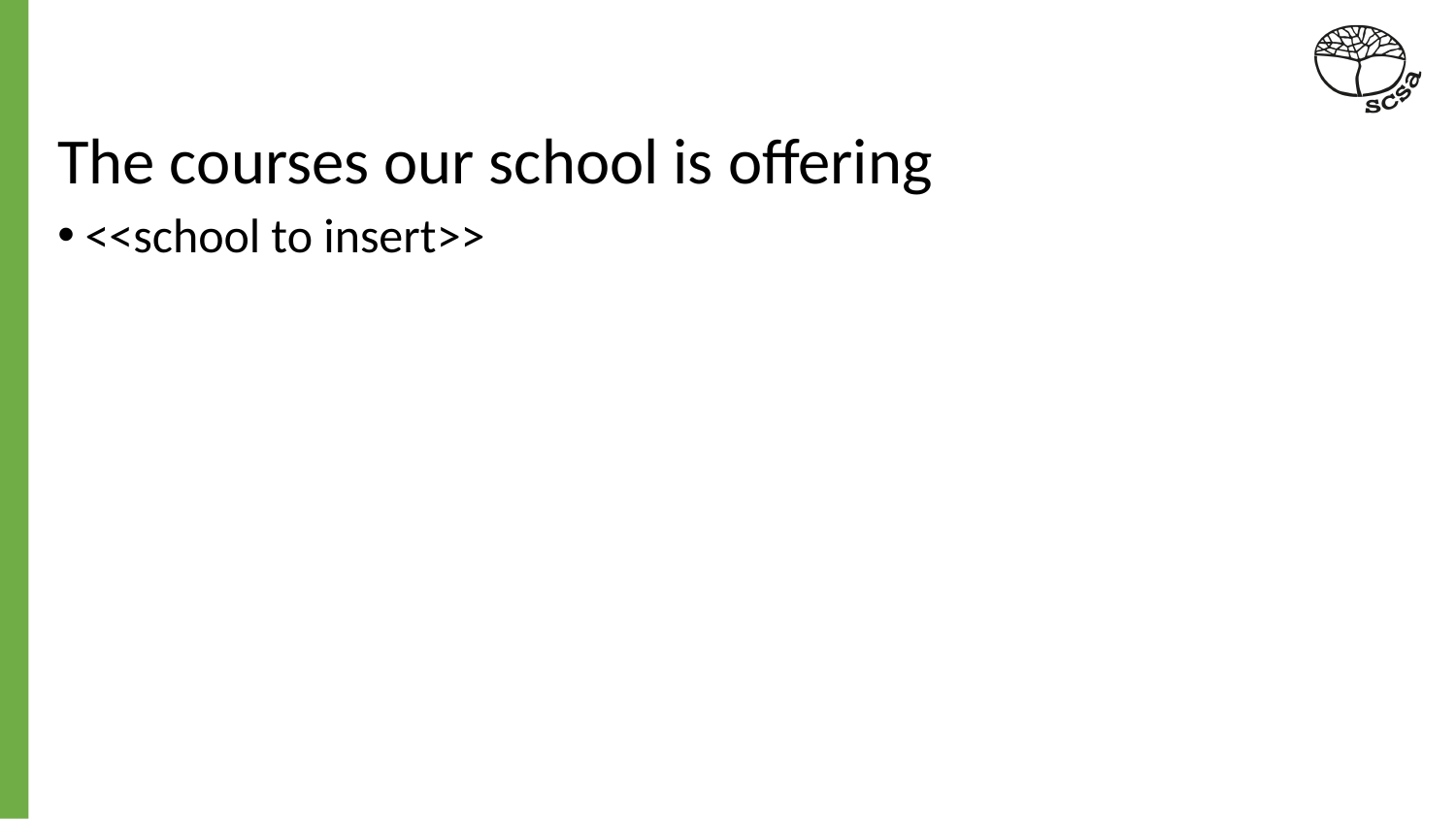

# The courses our school is offering
<<school to insert>>